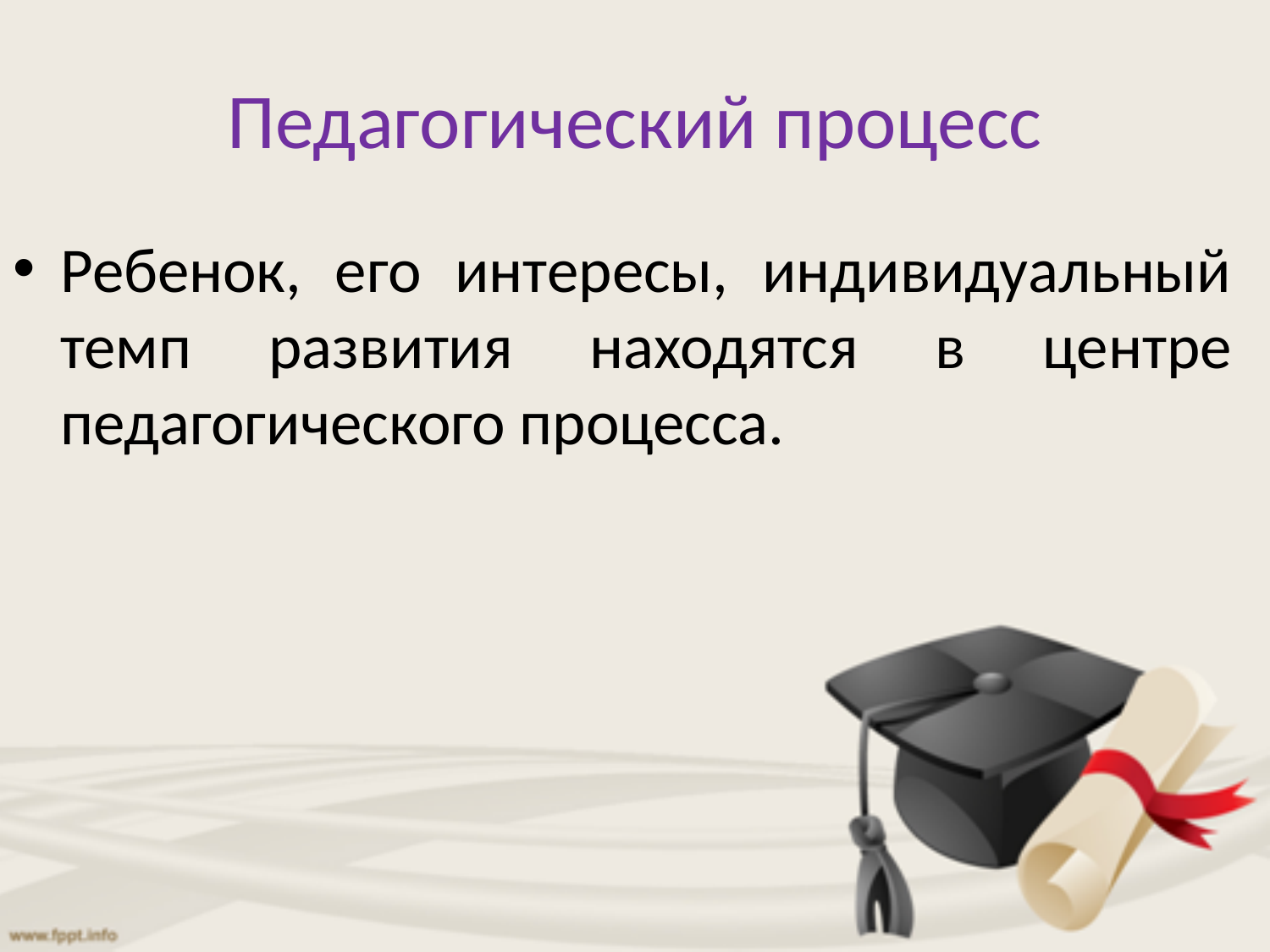

# Педагогический процесс
Ребенок, его интересы, индивидуальный темп развития находятся в центре педагогического процесса.